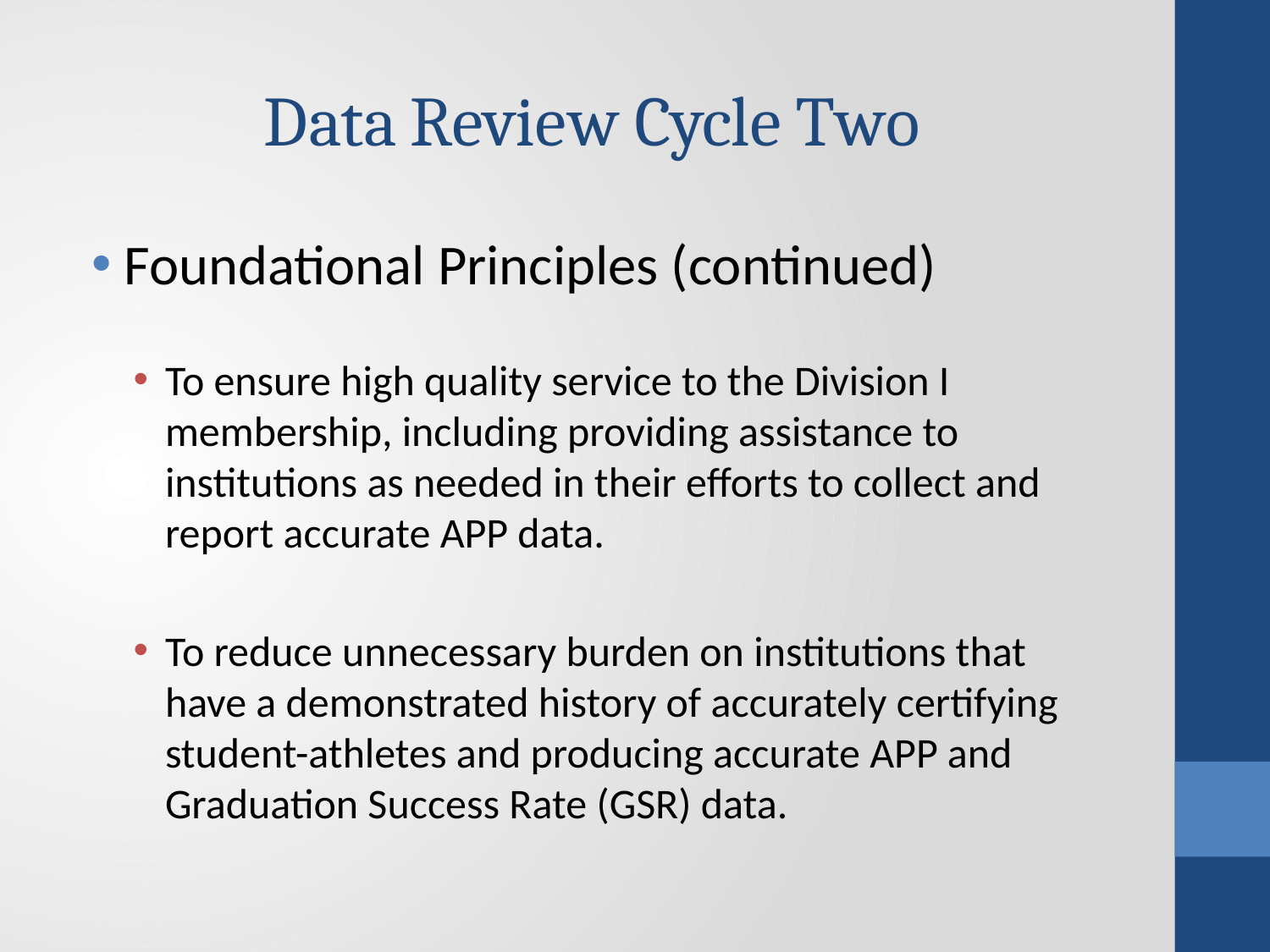

# Data Review Cycle Two
Foundational Principles (continued)

To ensure high quality service to the Division I membership, including providing assistance to institutions as needed in their efforts to collect and report accurate APP data.

To reduce unnecessary burden on institutions that have a demonstrated history of accurately certifying student-athletes and producing accurate APP and Graduation Success Rate (GSR) data.